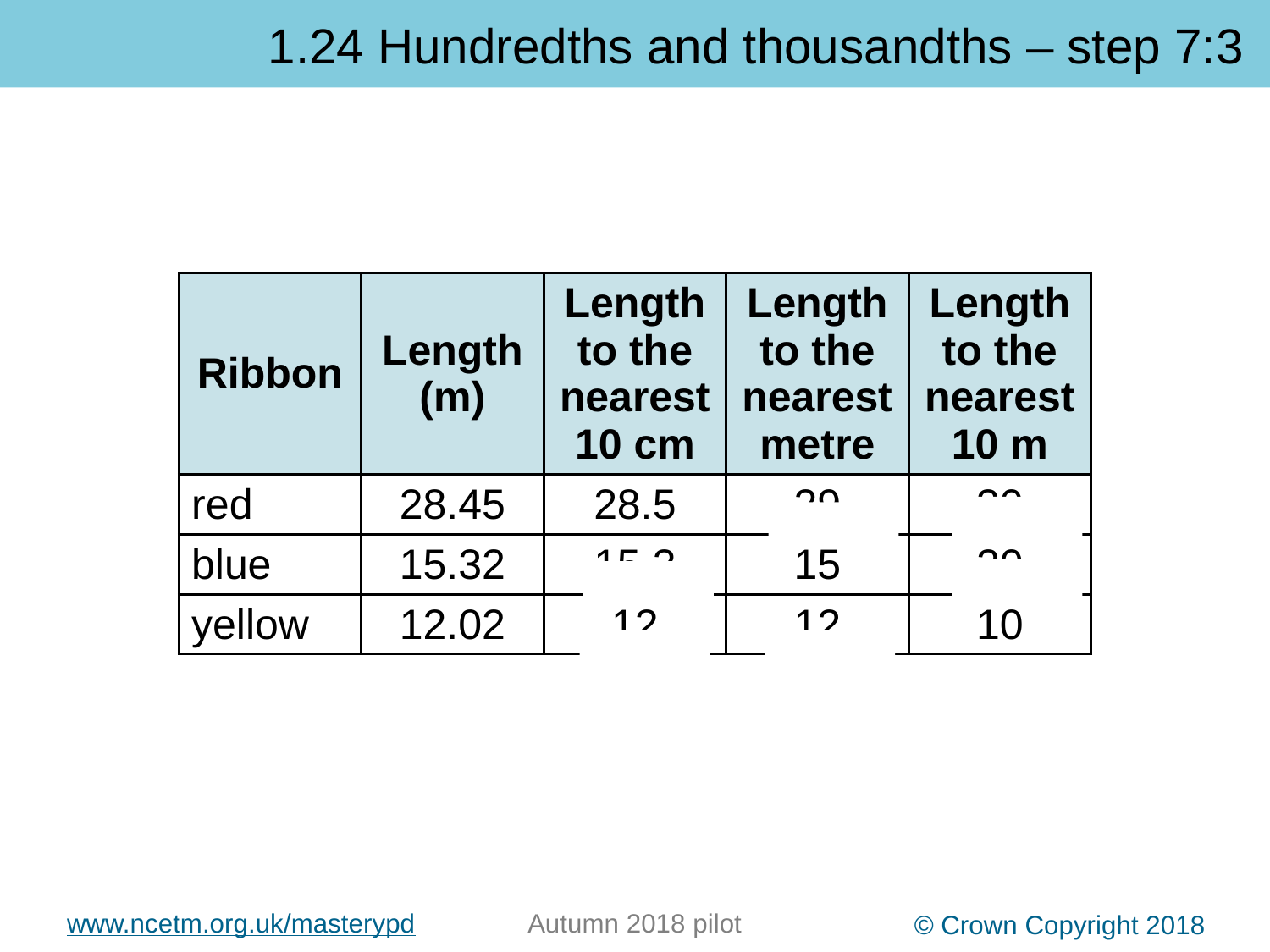

1.24 Hundredths and thousandths – step 7:3
| Ribbon | Length (m) | Length to the nearest 10 cm | Length to the nearest metre | Length to the nearest 10 m |
| --- | --- | --- | --- | --- |
| red | 28.45 | 28.5 | 29 | 30 |
| blue | 15.32 | 15.3 | 15 | 20 |
| yellow | 12.02 | 12 | 12 | 10 |